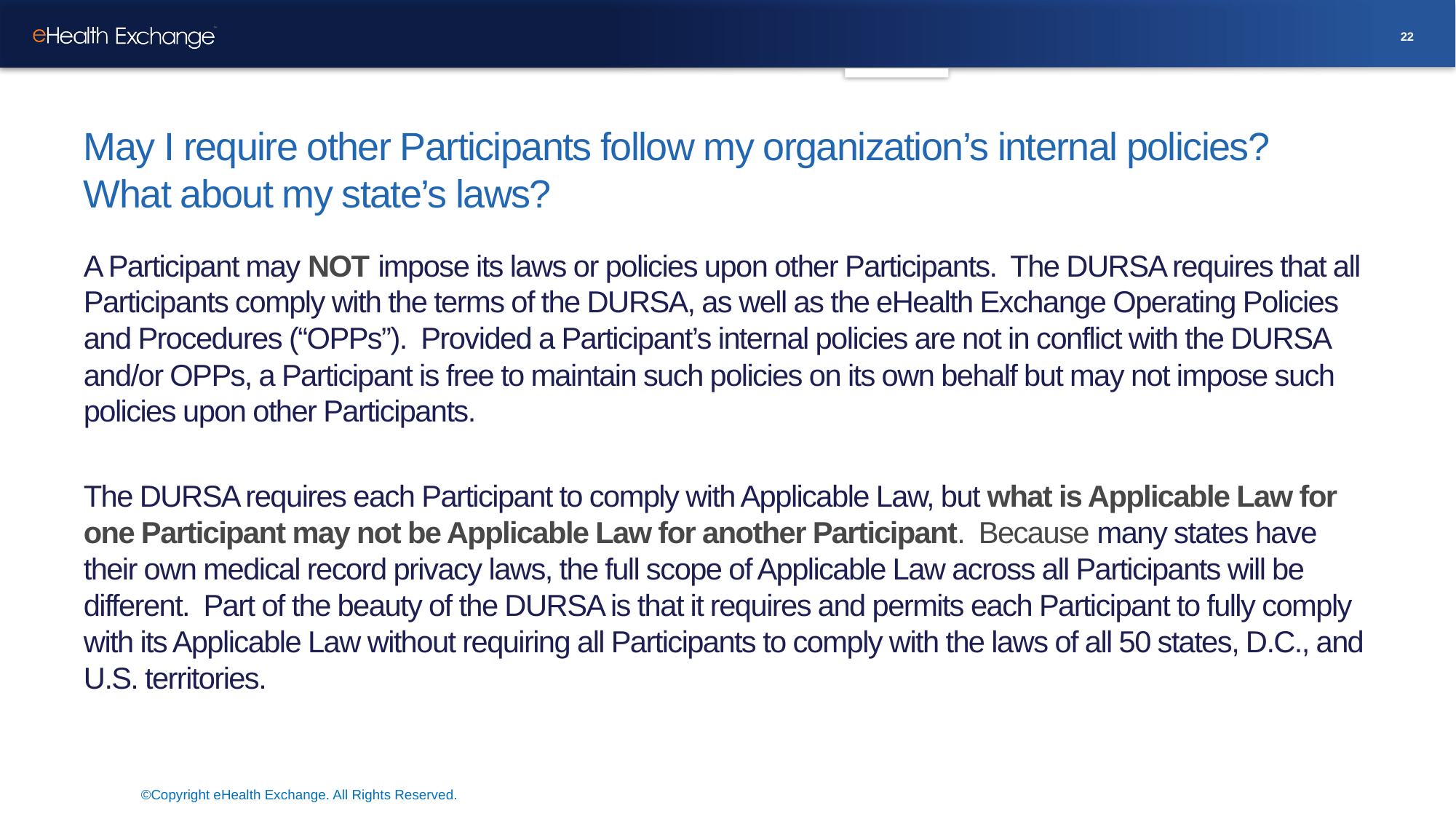

22
# May I require other Participants follow my organization’s internal policies?  What about my state’s laws?
A Participant may NOT impose its laws or policies upon other Participants.  The DURSA requires that all Participants comply with the terms of the DURSA, as well as the eHealth Exchange Operating Policies and Procedures (“OPPs”).  Provided a Participant’s internal policies are not in conflict with the DURSA and/or OPPs, a Participant is free to maintain such policies on its own behalf but may not impose such policies upon other Participants.

The DURSA requires each Participant to comply with Applicable Law, but what is Applicable Law for one Participant may not be Applicable Law for another Participant.  Because many states have their own medical record privacy laws, the full scope of Applicable Law across all Participants will be different.  Part of the beauty of the DURSA is that it requires and permits each Participant to fully comply with its Applicable Law without requiring all Participants to comply with the laws of all 50 states, D.C., and U.S. territories.
©Copyright eHealth Exchange. All Rights Reserved.